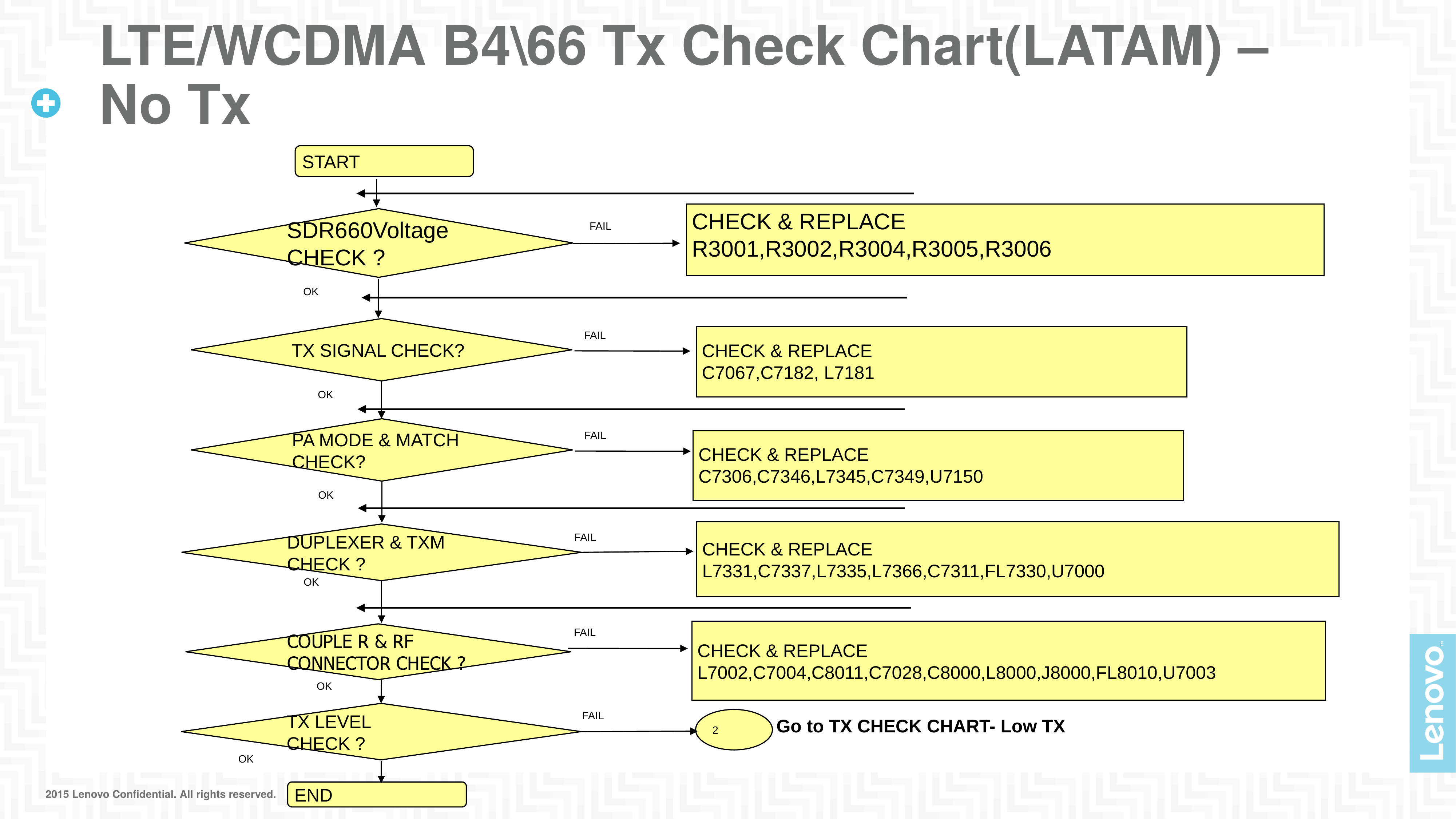

# LTE/WCDMA B4\66 Tx Check Chart(LATAM) – No Tx
START
CHECK & REPLACE
R3001,R3002,R3004,R3005,R3006

SDR660Voltage CHECK ?

FAIL
OK
TX SIGNAL CHECK?
FAIL
CHECK & REPLACE
C7067,C7182, L7181
OK
PA MODE & MATCH
CHECK?
FAIL
CHECK & REPLACE
C7306,C7346,L7345,C7349,U7150
OK
CHECK & REPLACE
L7331,C7337,L7335,L7366,C7311,FL7330,U7000
DUPLEXER & TXM
CHECK ?
FAIL
OK
CHECK & REPLACE
L7002,C7004,C8011,C7028,C8000,L8000,J8000,FL8010,U7003
FAIL
COUPLE R & RF CONNECTOR CHECK ?
OK
TX LEVEL
CHECK ?
FAIL
2
Go to TX CHECK CHART- Low TX
OK
END